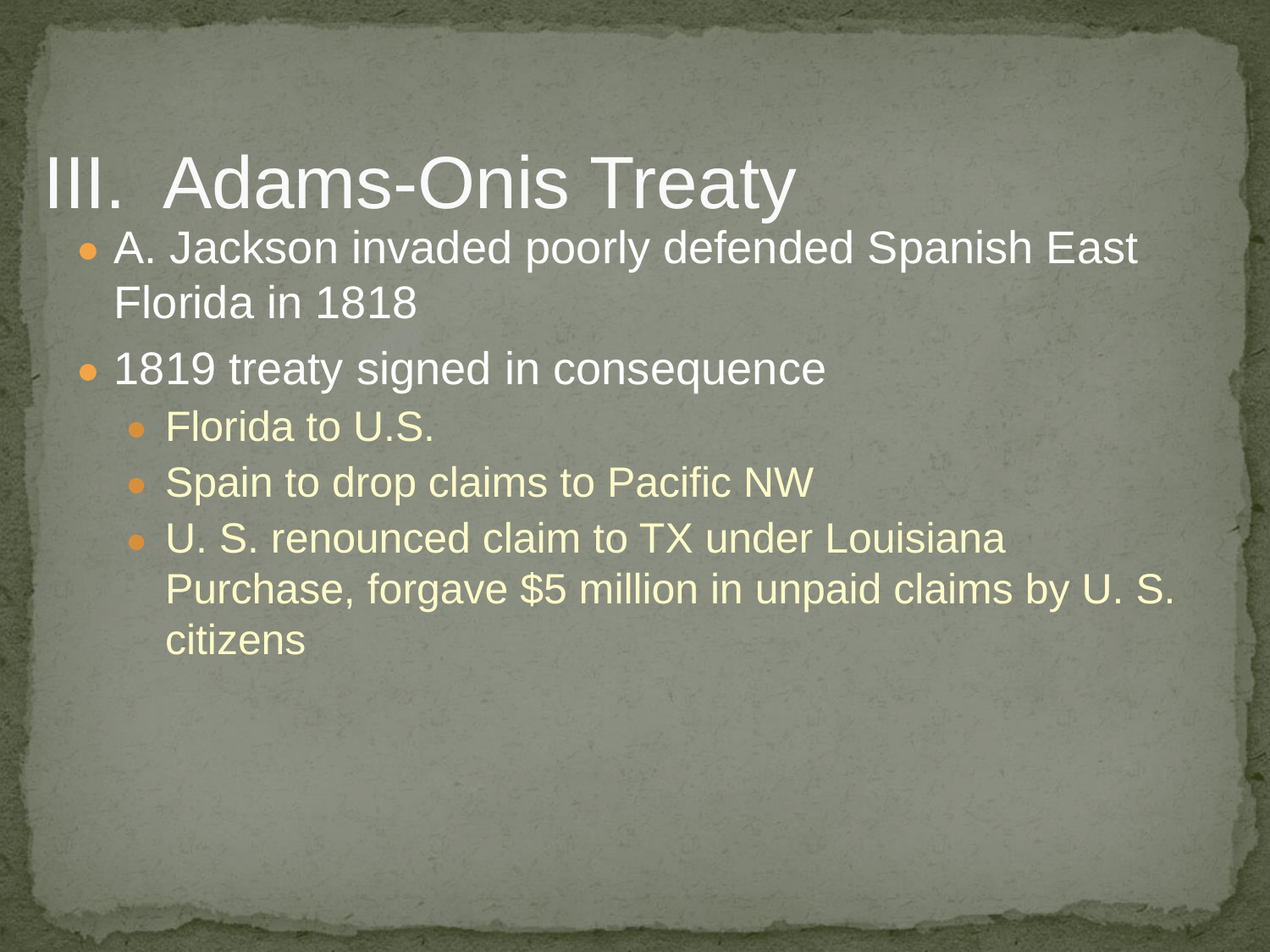

# III.  Adams-Onis Treaty
A. Jackson invaded poorly defended Spanish East Florida in 1818
1819 treaty signed in consequence
Florida to U.S.
Spain to drop claims to Pacific NW
U. S. renounced claim to TX under Louisiana Purchase, forgave $5 million in unpaid claims by U. S. citizens